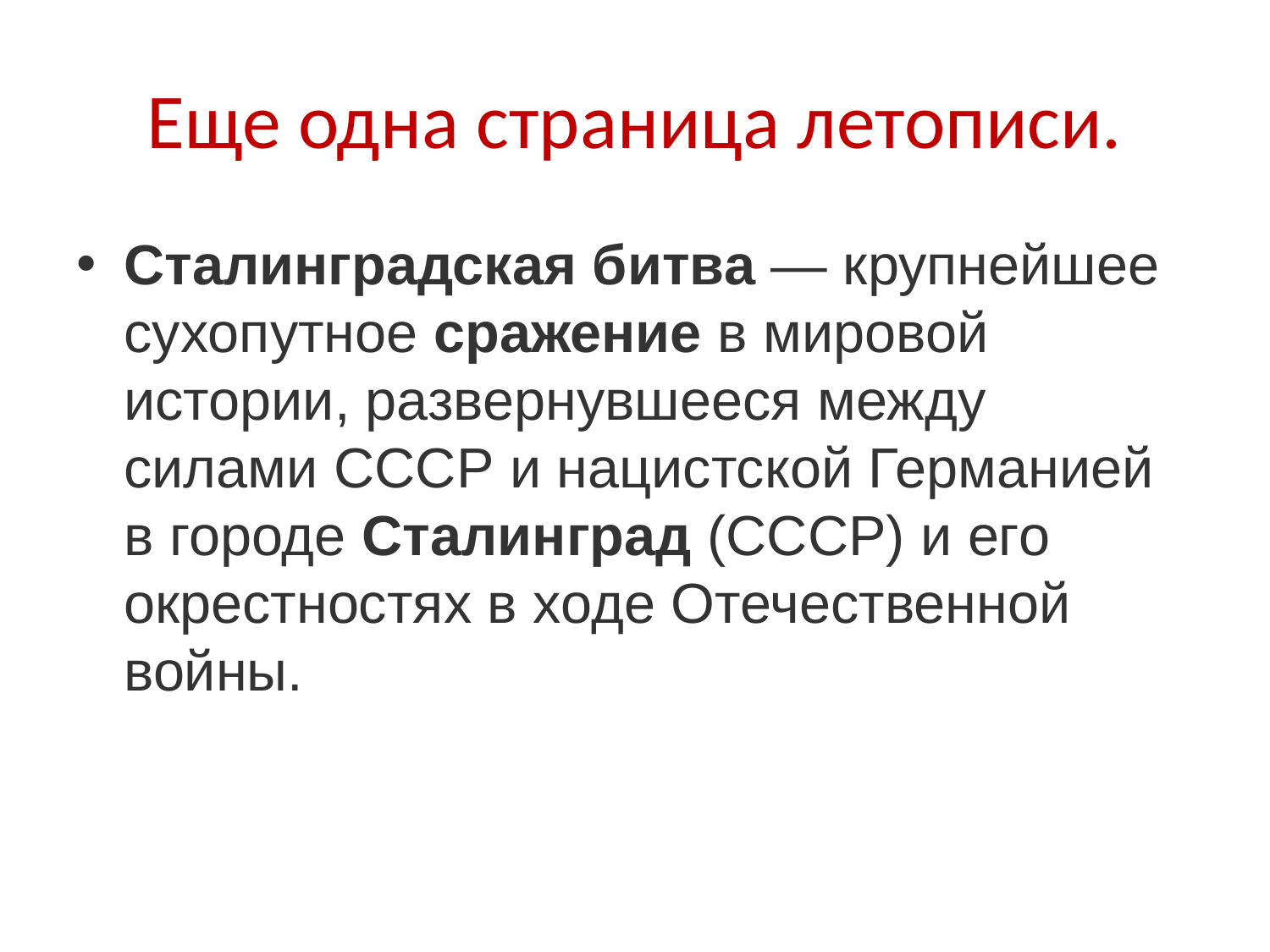

# Еще одна страница летописи.
Сталинградская битва — крупнейшее сухопутное сражение в мировой истории, развернувшееся между силами СССР и нацистской Германией в городе Сталинград (СССР) и его окрестностях в ходе Отечественной войны.